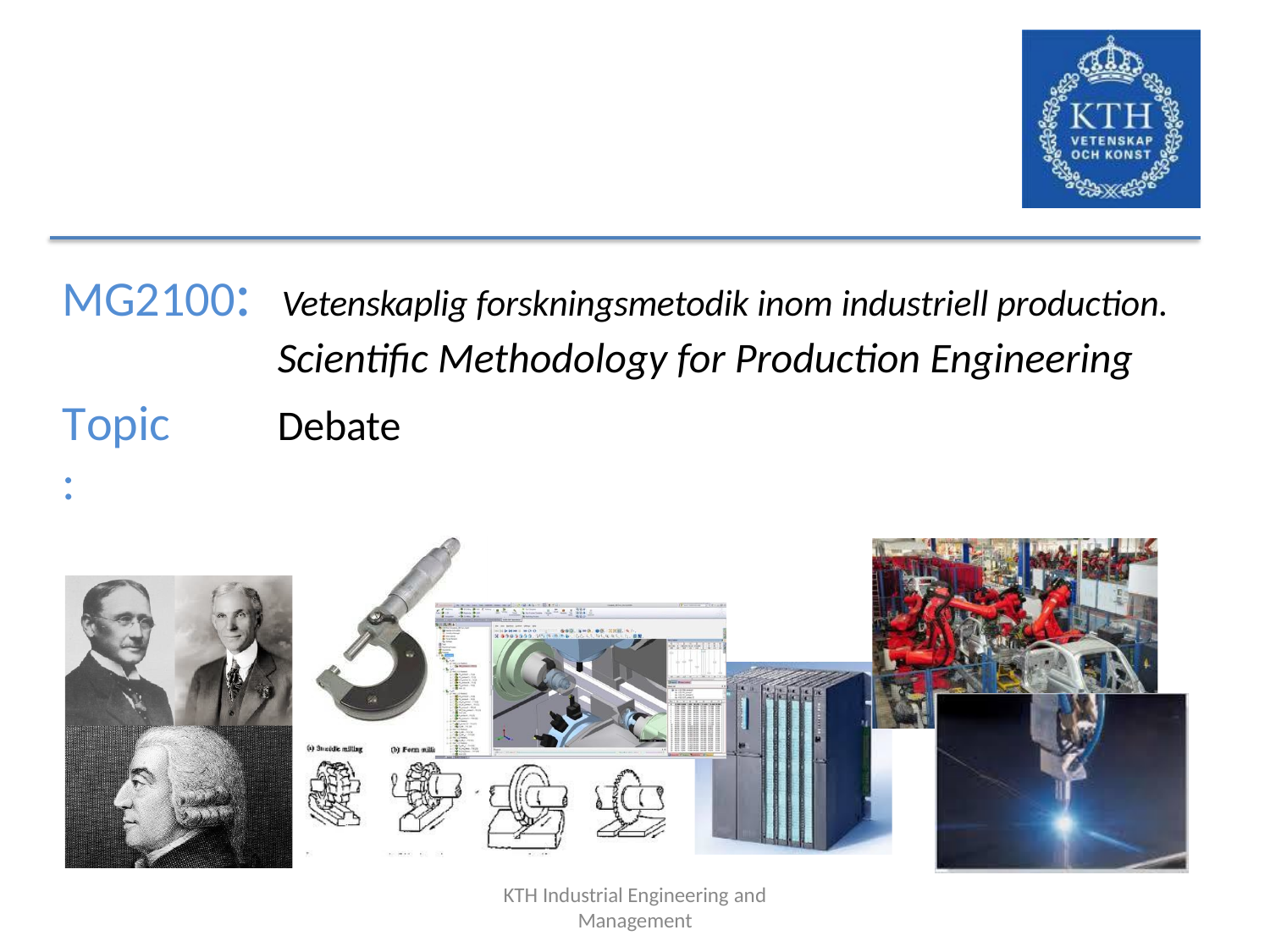

# MG2100:
Vetenskaplig forskningsmetodik inom industriell production.
Scientific Methodology for Production Engineering
Debate
Topic:

KTH Industrial Engineering and
Management